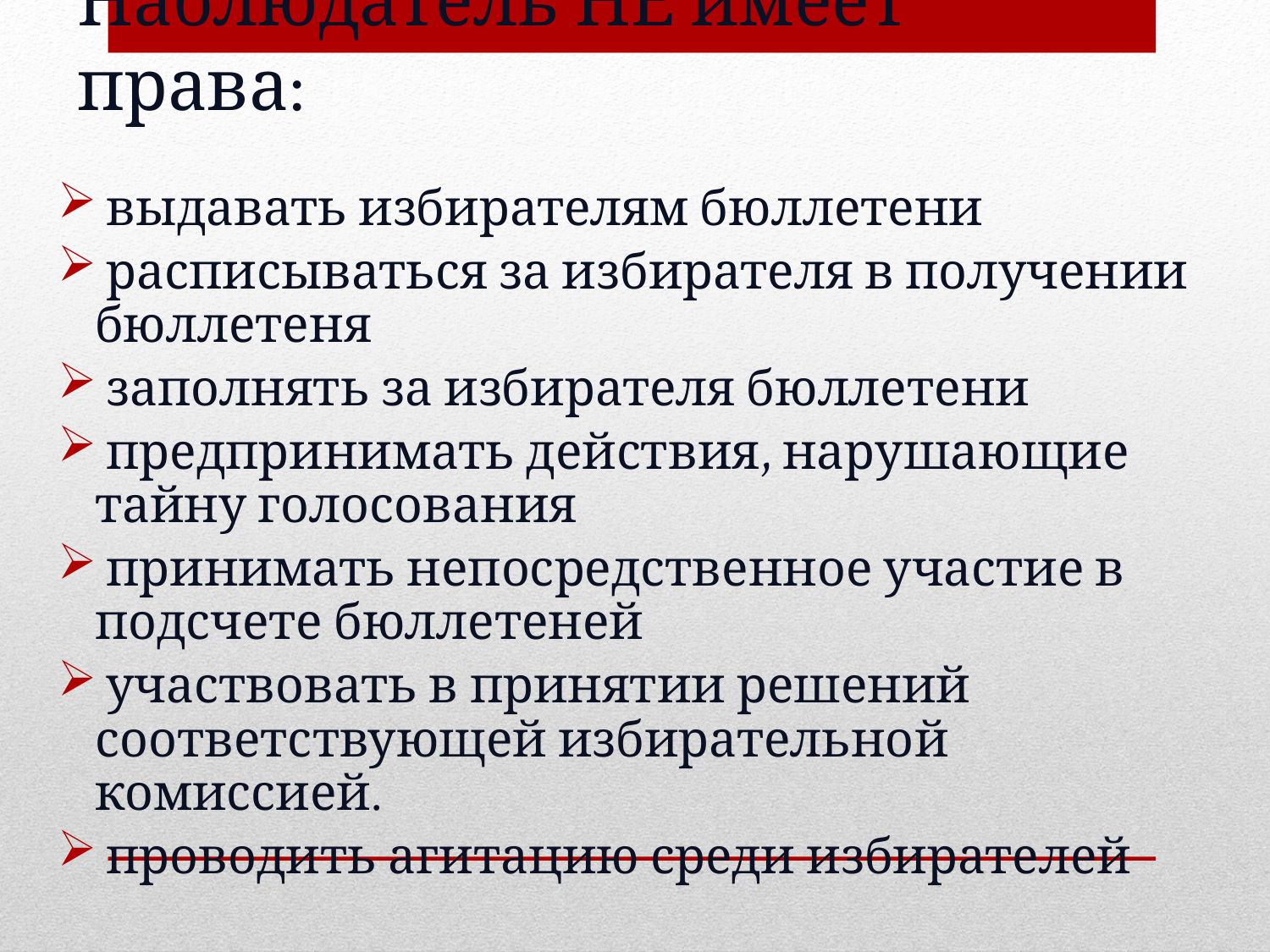

# Наблюдатель НЕ имеет права:
 выдавать избирателям бюллетени
 расписываться за избирателя в получении бюллетеня
 заполнять за избирателя бюллетени
 предпринимать действия, нарушающие тайну голосования
 принимать непосредственное участие в подсчете бюллетеней
 участвовать в принятии решений соответствующей избирательной комиссией.
 проводить агитацию среди избирателей